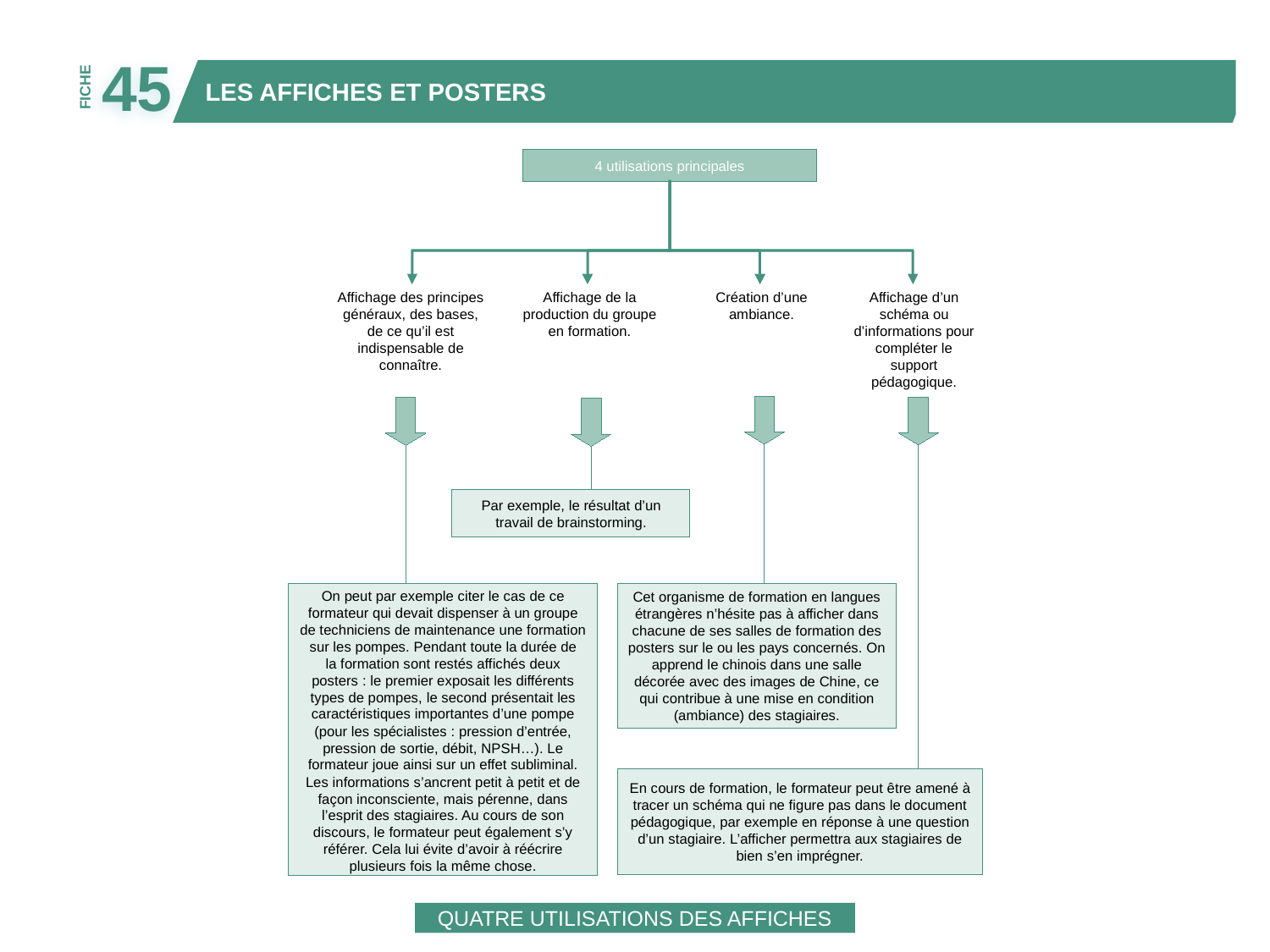

45

LES AFFICHES ET POSTERS
FICHE

4 utilisations principales

Affichage des principes
généraux, des bases,
de ce qu’il est
indispensable de
connaître.
Affichage de la
production du groupe
en formation.
Création d’une
ambiance.
Affichage d’un
schéma ou
d’informations pour
compléter le
support
pédagogique.

Par exemple, le résultat d’un
travail de brainstorming.

On peut par exemple citer le cas de ce
formateur qui devait dispenser à un groupe
de techniciens de maintenance une formation
sur les pompes. Pendant toute la durée de
la formation sont restés affichés deux
posters : le premier exposait les différents
types de pompes, le second présentait les
caractéristiques importantes d’une pompe
(pour les spécialistes : pression d’entrée,
pression de sortie, débit, NPSH…). Le
formateur joue ainsi sur un effet subliminal.
Les informations s’ancrent petit à petit et de
façon inconsciente, mais pérenne, dans
l’esprit des stagiaires. Au cours de son
discours, le formateur peut également s’y
référer. Cela lui évite d’avoir à réécrire
plusieurs fois la même chose.
Cet organisme de formation en langues
étrangères n’hésite pas à afficher dans
chacune de ses salles de formation des
posters sur le ou les pays concernés. On
apprend le chinois dans une salle
décorée avec des images de Chine, ce
qui contribue à une mise en condition
(ambiance) des stagiaires.

En cours de formation, le formateur peut être amené à
tracer un schéma qui ne figure pas dans le document
pédagogique, par exemple en réponse à une question
d’un stagiaire. L’afficher permettra aux stagiaires de
bien s’en imprégner.
QUATRE UTILISATIONS DES AFFICHES